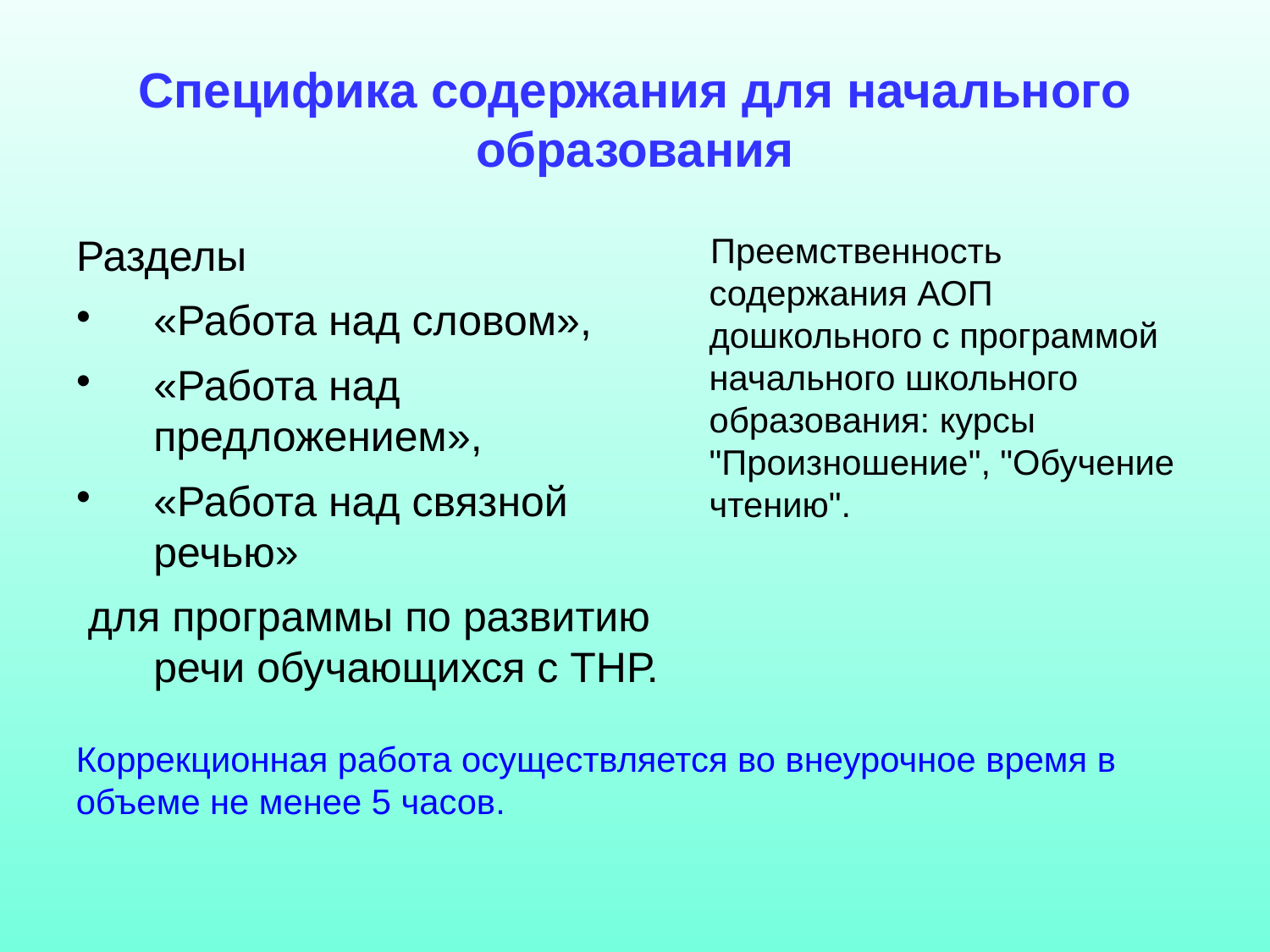

# Специфика содержания для начального образования
Разделы
«Работа над словом»,
«Работа над предложением»,
«Работа над связной речью»
 для программы по развитию речи обучающихся с ТНР.
     Преемственность содержания АОП дошкольного с программой начального школьного образования: курсы "Произношение", "Обучение чтению".
Коррекционная работа осуществляется во внеурочное время в объеме не менее 5 часов.